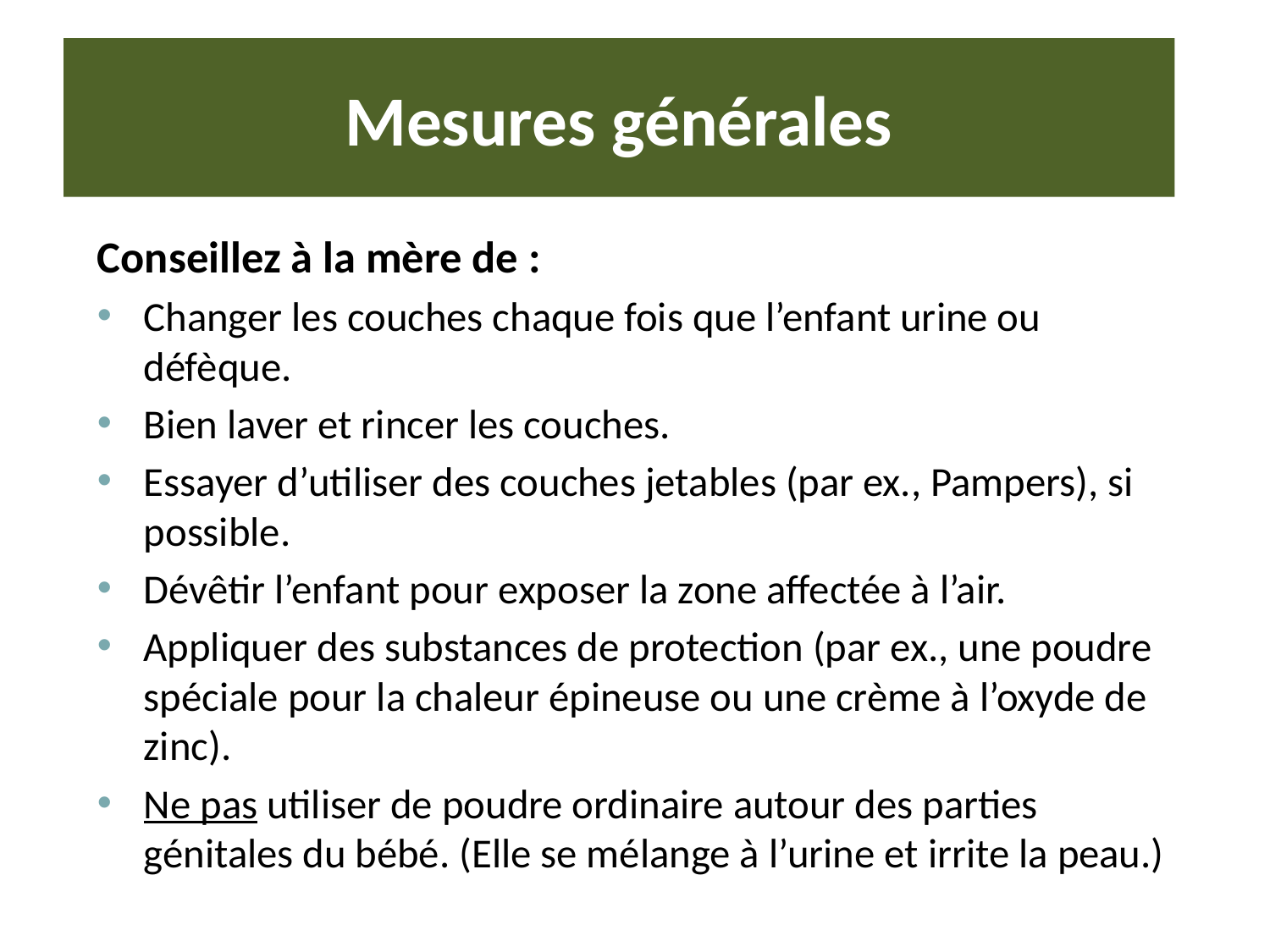

# Mesures générales
Conseillez à la mère de :
Changer les couches chaque fois que l’enfant urine ou défèque.
Bien laver et rincer les couches.
Essayer d’utiliser des couches jetables (par ex., Pampers), si possible.
Dévêtir l’enfant pour exposer la zone affectée à l’air.
Appliquer des substances de protection (par ex., une poudre spéciale pour la chaleur épineuse ou une crème à l’oxyde de zinc).
Ne pas utiliser de poudre ordinaire autour des parties génitales du bébé. (Elle se mélange à l’urine et irrite la peau.)